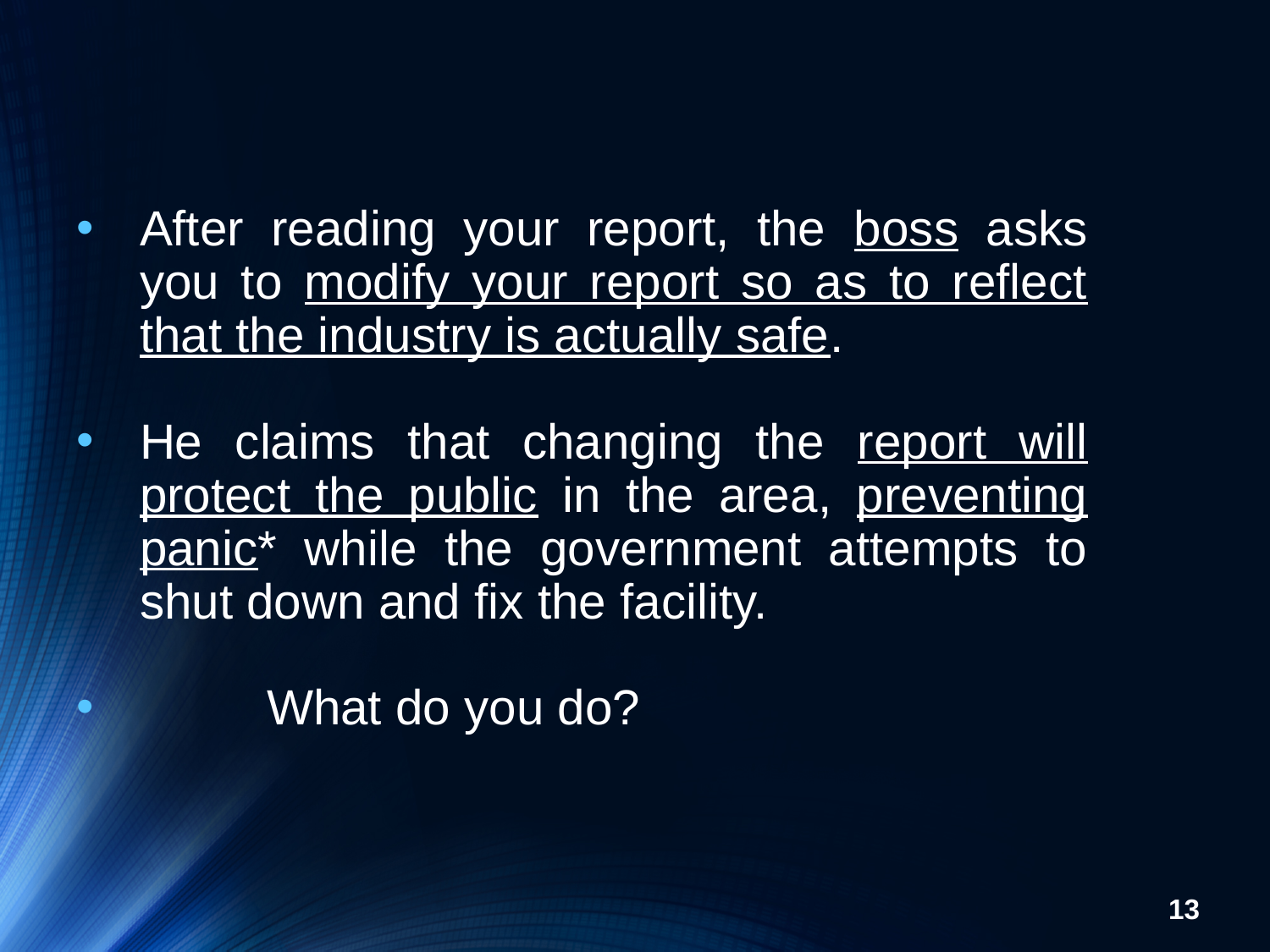

After reading your report, the boss asks you to modify your report so as to reflect that the industry is actually safe.

He claims that changing the report will protect the public in the area, preventing panic* while the government attempts to shut down and fix the facility.

	What do you do?
13